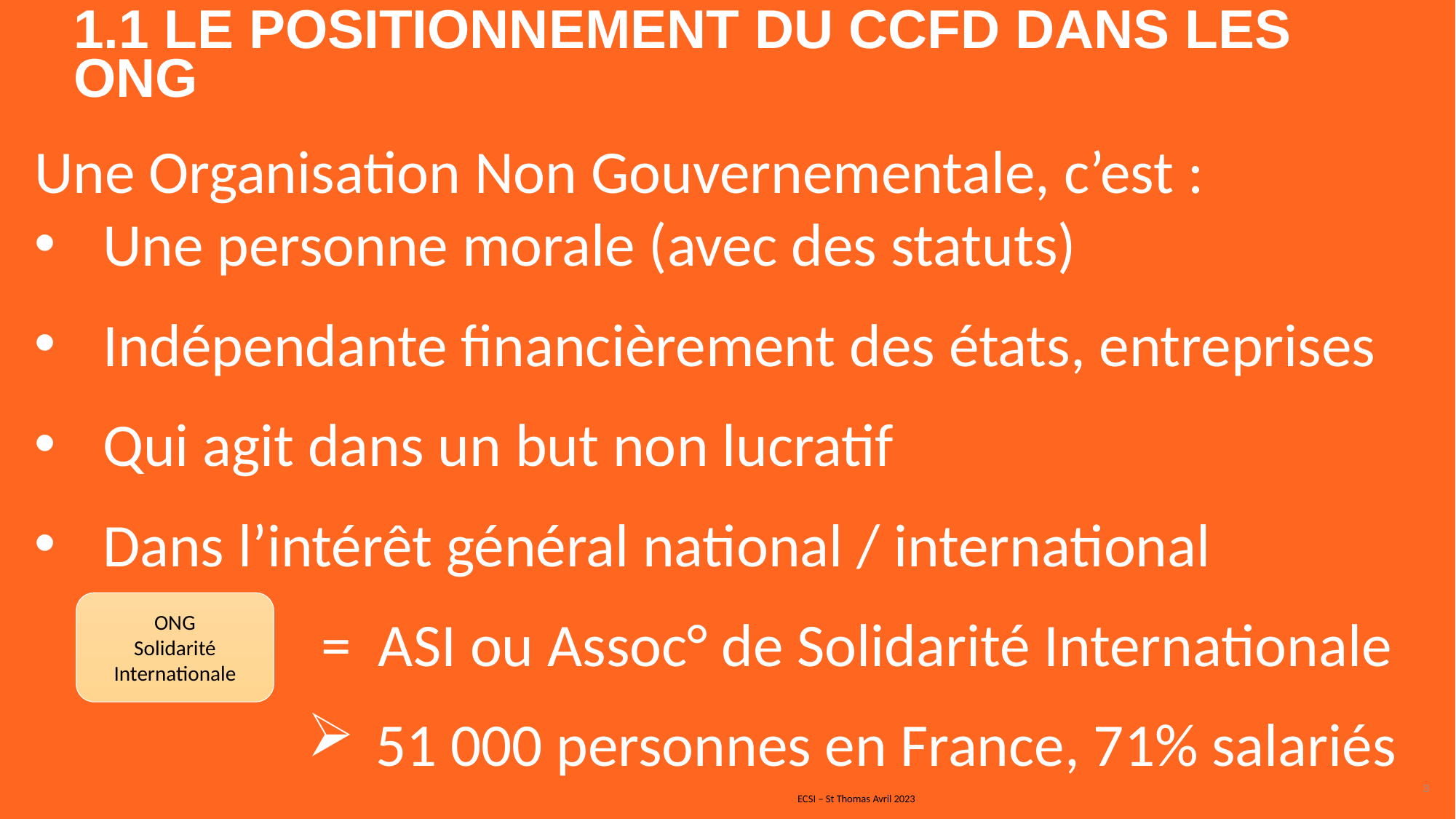

1.1 LE POSITIONNEMENT DU CCFD DANS LES ONG
Une Organisation Non Gouvernementale, c’est :
Une personne morale (avec des statuts)
Indépendante financièrement des états, entreprises
Qui agit dans un but non lucratif
Dans l’intérêt général national / international
                 =  ASI ou Assoc° de Solidarité Internationale
51 000 personnes en France, 71% salariés
ONG
Solidarité Internationale
3
ECSI – St Thomas Avril 2023